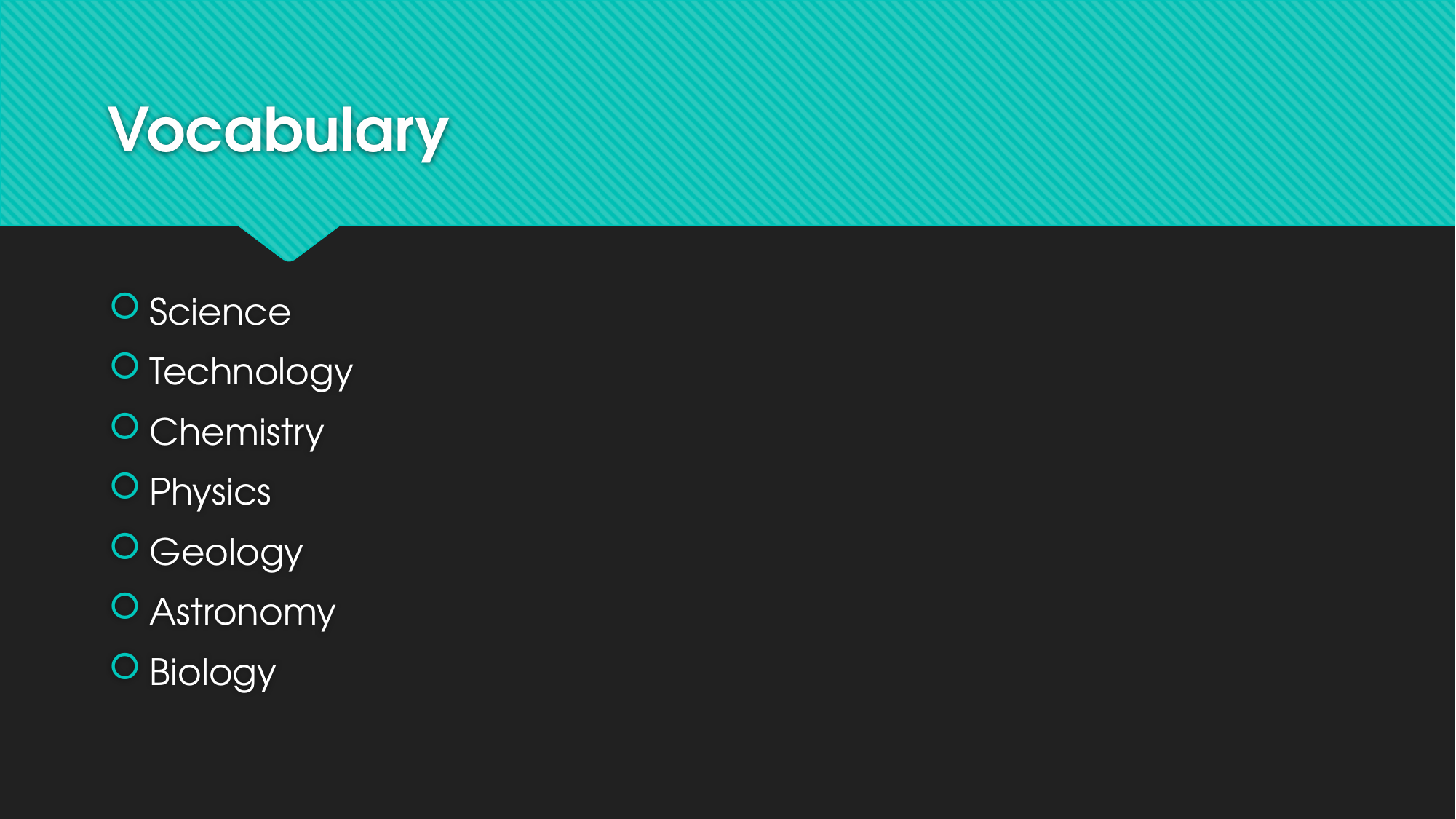

# Vocabulary
Science
Technology
Chemistry
Physics
Geology
Astronomy
Biology